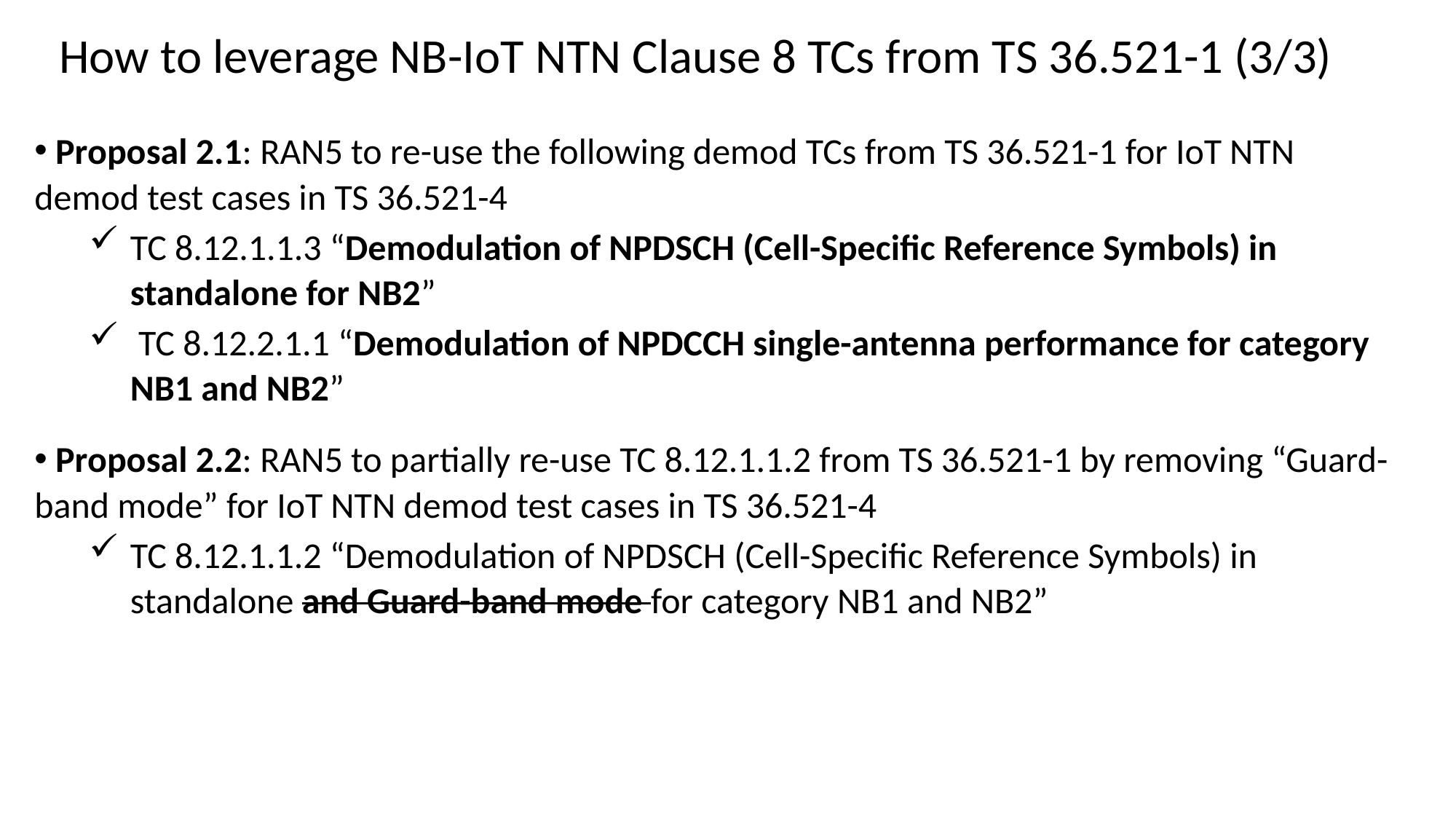

# How to leverage NB-IoT NTN Clause 8 TCs from TS 36.521-1 (3/3)
 Proposal 2.1: RAN5 to re-use the following demod TCs from TS 36.521-1 for IoT NTN demod test cases in TS 36.521-4
TC 8.12.1.1.3 “Demodulation of NPDSCH (Cell-Specific Reference Symbols) in standalone for NB2”
 TC 8.12.2.1.1 “Demodulation of NPDCCH single-antenna performance for category NB1 and NB2”
 Proposal 2.2: RAN5 to partially re-use TC 8.12.1.1.2 from TS 36.521-1 by removing “Guard-band mode” for IoT NTN demod test cases in TS 36.521-4
TC 8.12.1.1.2 “Demodulation of NPDSCH (Cell-Specific Reference Symbols) in standalone and Guard-band mode for category NB1 and NB2”